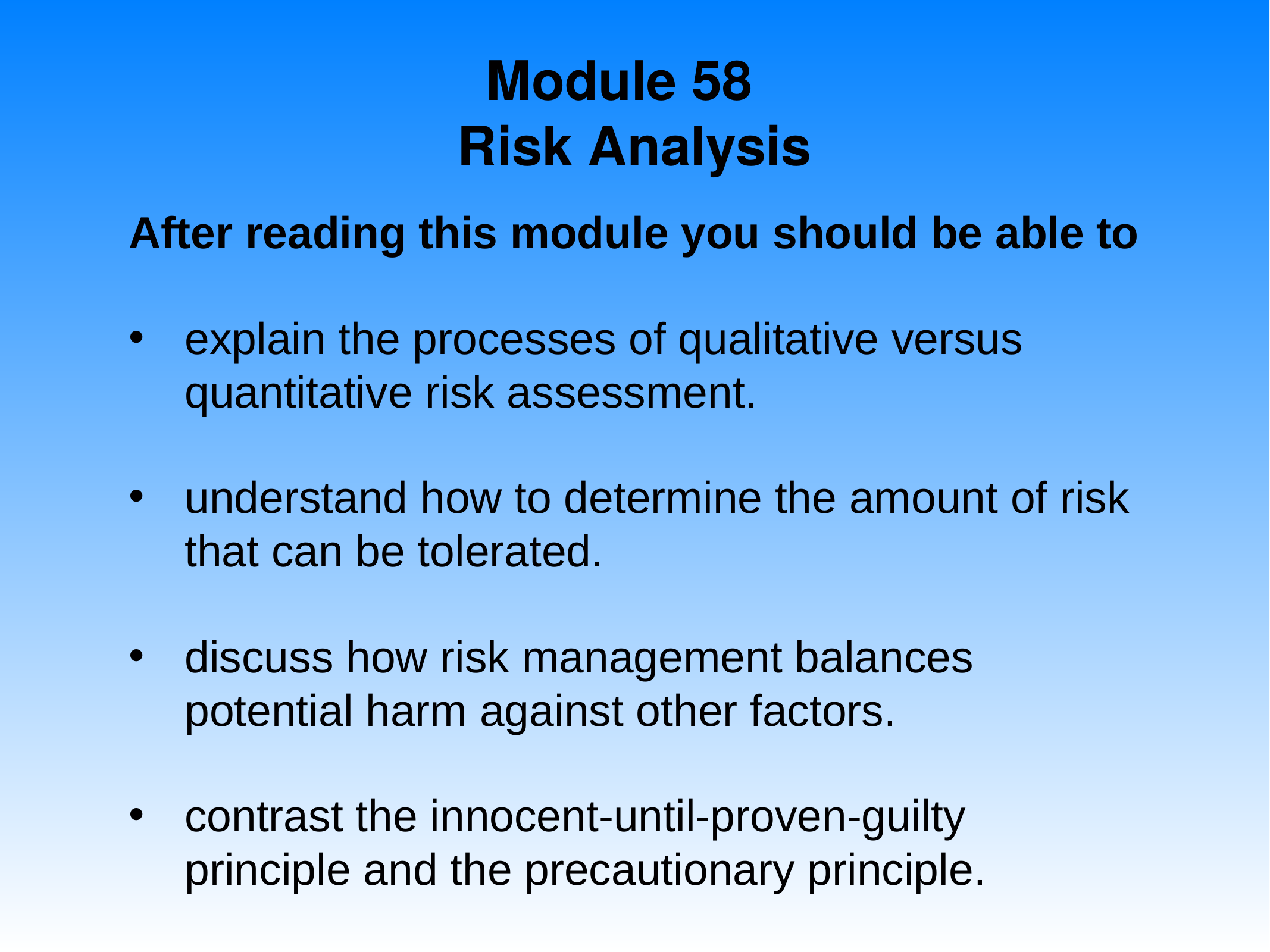

# Module 58 Risk Analysis
After reading this module you should be able to
explain the processes of qualitative versus quantitative risk assessment.
understand how to determine the amount of risk that can be tolerated.
discuss how risk management balances potential harm against other factors.
contrast the innocent-until-proven-guilty principle and the precautionary principle.